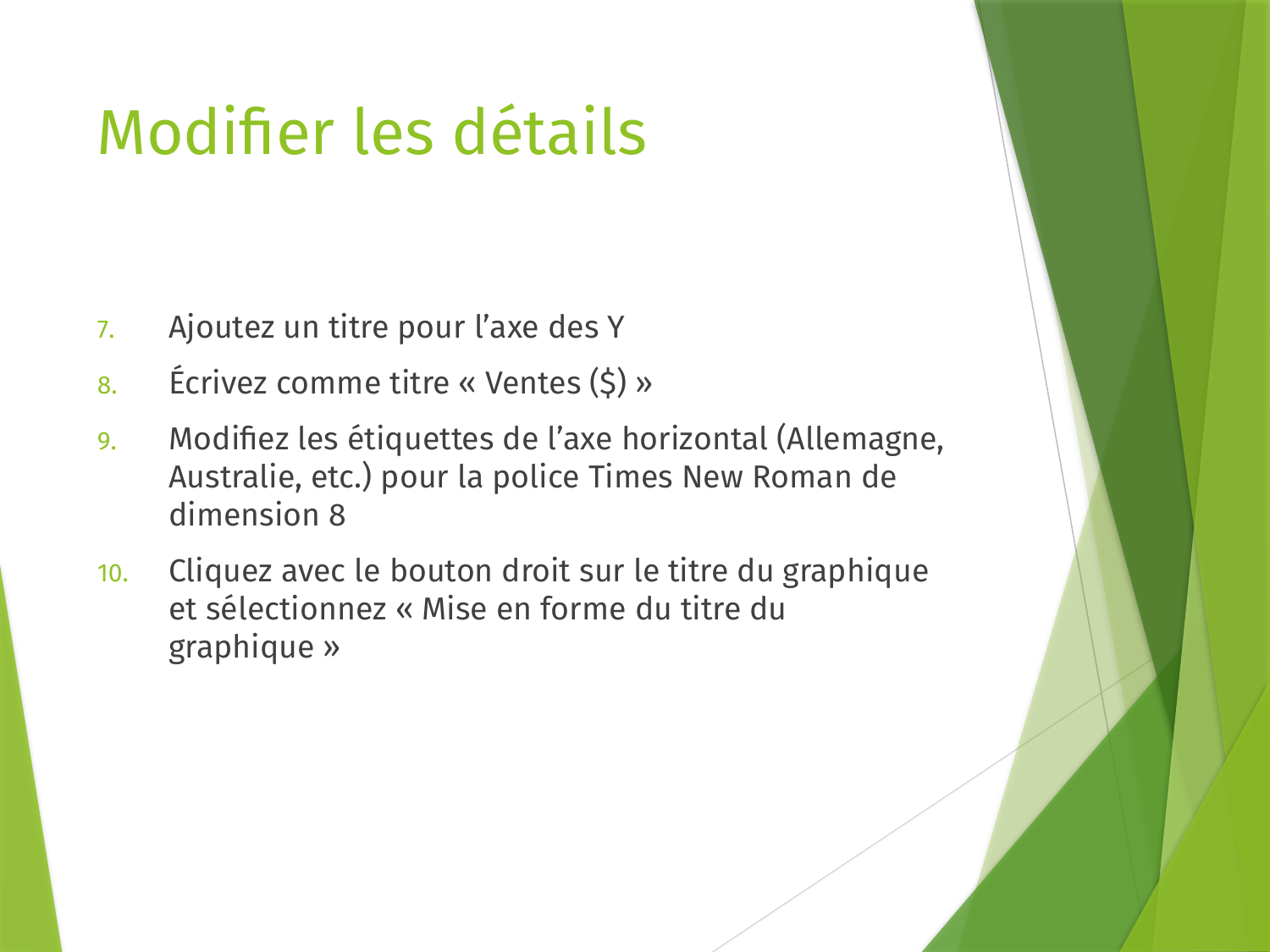

# Modifier les détails
Ajoutez un titre pour l’axe des Y
Écrivez comme titre « Ventes ($) »
Modifiez les étiquettes de l’axe horizontal (Allemagne, Australie, etc.) pour la police Times New Roman de dimension 8
Cliquez avec le bouton droit sur le titre du graphique et sélectionnez « Mise en forme du titre du graphique »